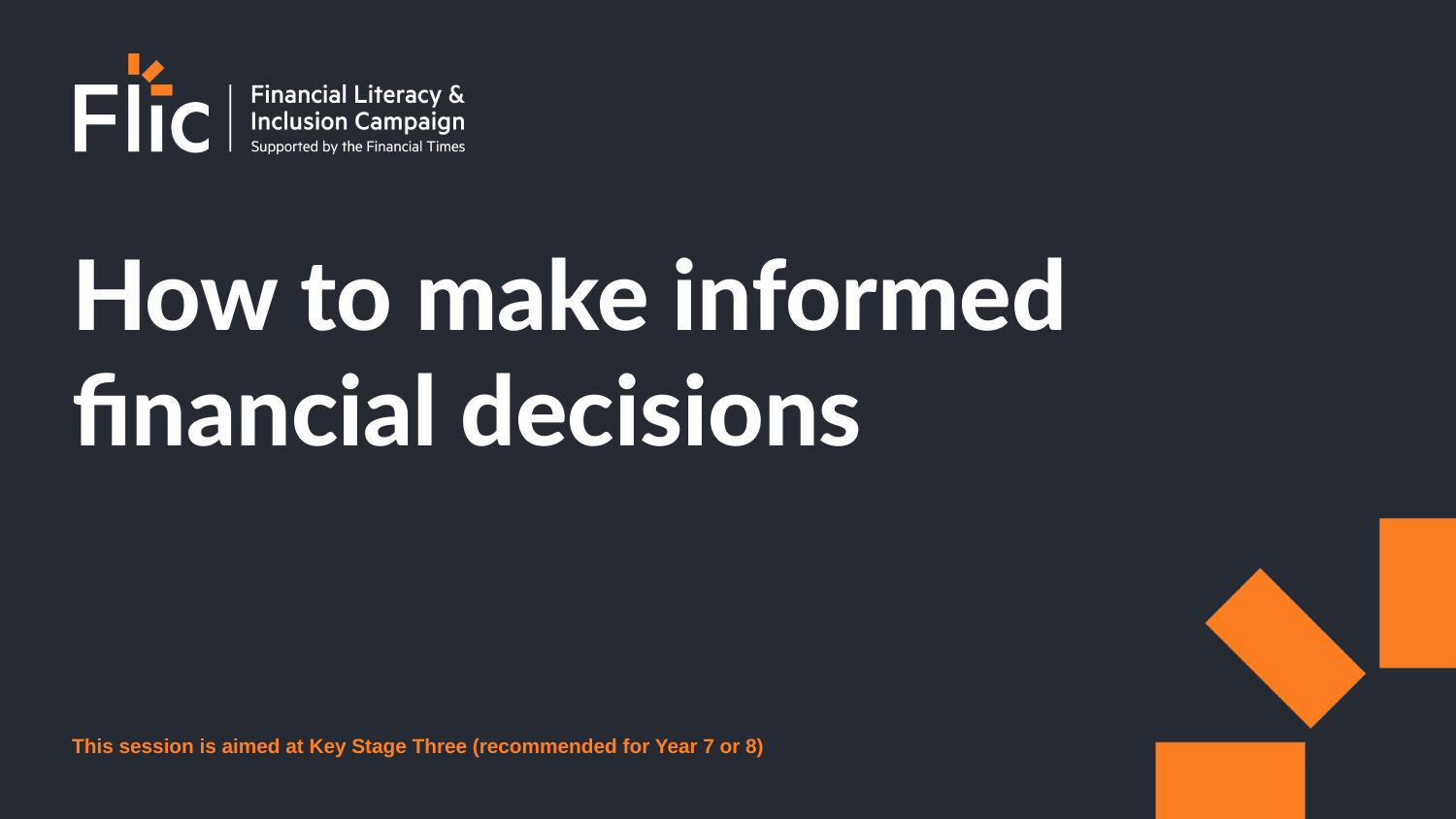

# How to make informed financial decisions
This session is aimed at Key Stage Three (recommended for Year 7 or 8)